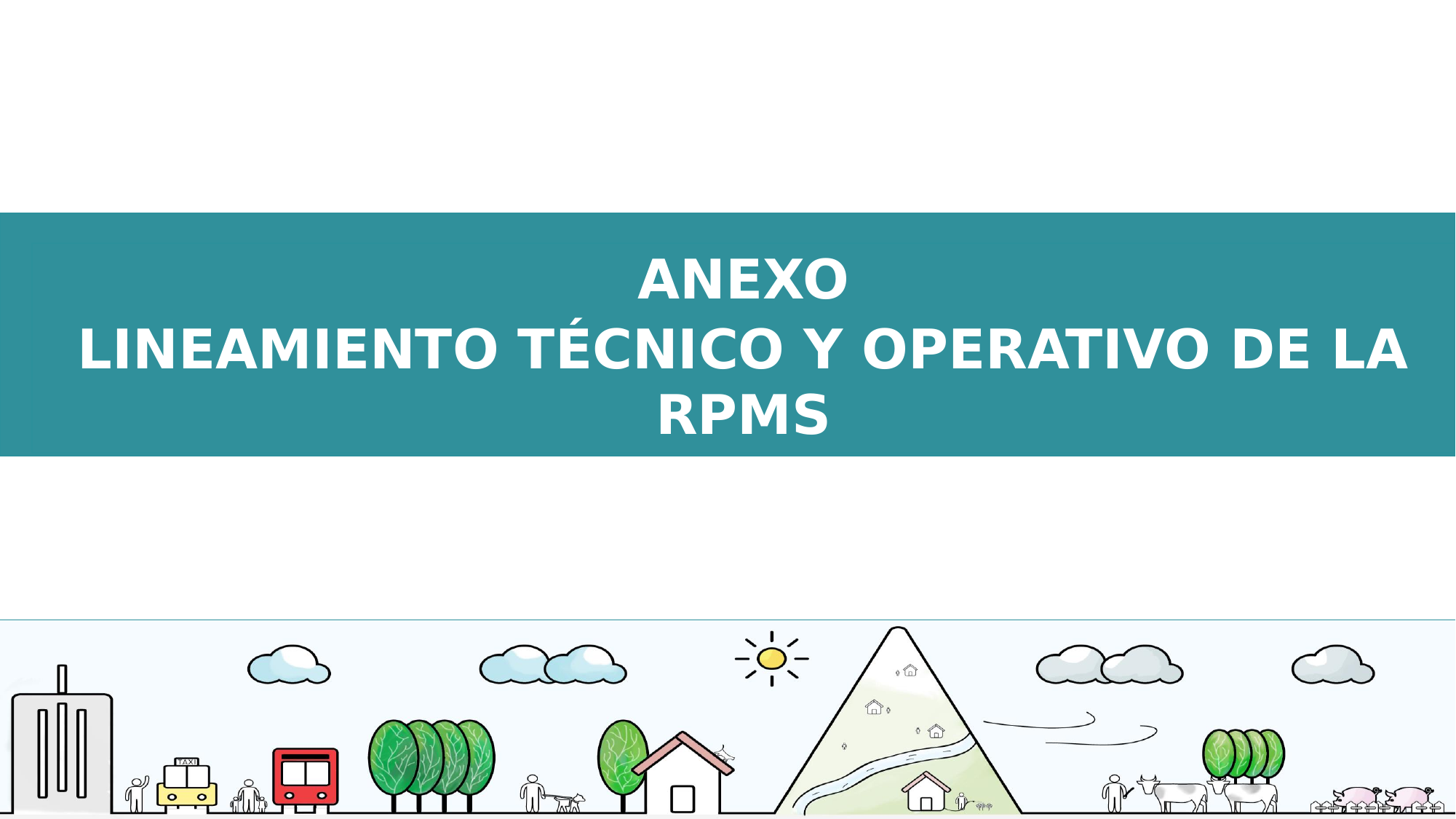

ANEXO
LINEAMIENTO TÉCNICO Y OPERATIVO DE LA RPMS